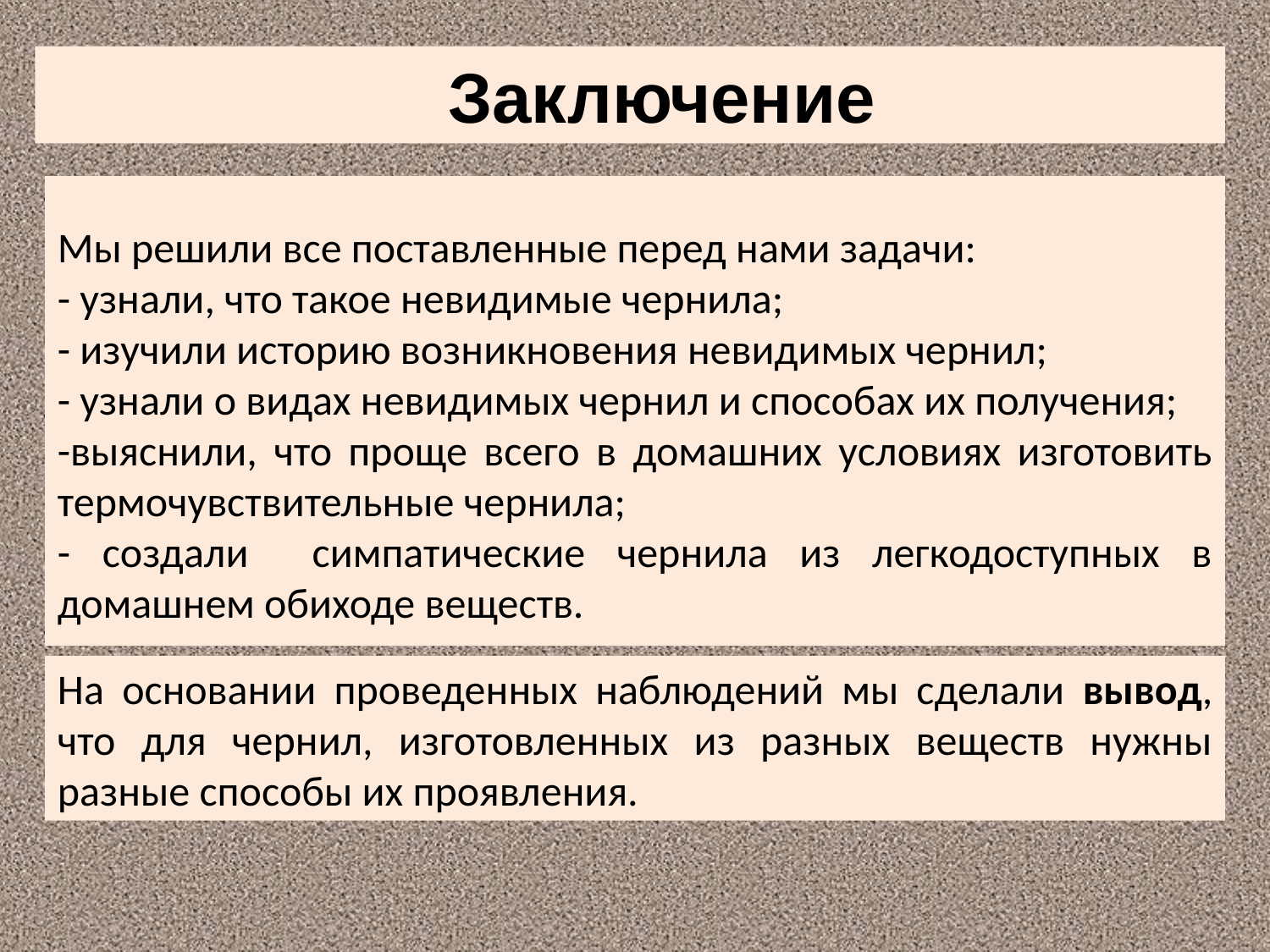

Заключение

Мы решили все поставленные перед нами задачи:
- узнали, что такое невидимые чернила;
- изучили историю возникновения невидимых чернил;
- узнали о видах невидимых чернил и способах их получения;
-выяснили, что проще всего в домашних условиях изготовить термочувствительные чернила;
- создали  симпатические чернила из легкодоступных в домашнем обиходе веществ.
На основании проведенных наблюдений мы сделали вывод, что для чернил, изготовленных из разных веществ нужны разные способы их проявления.